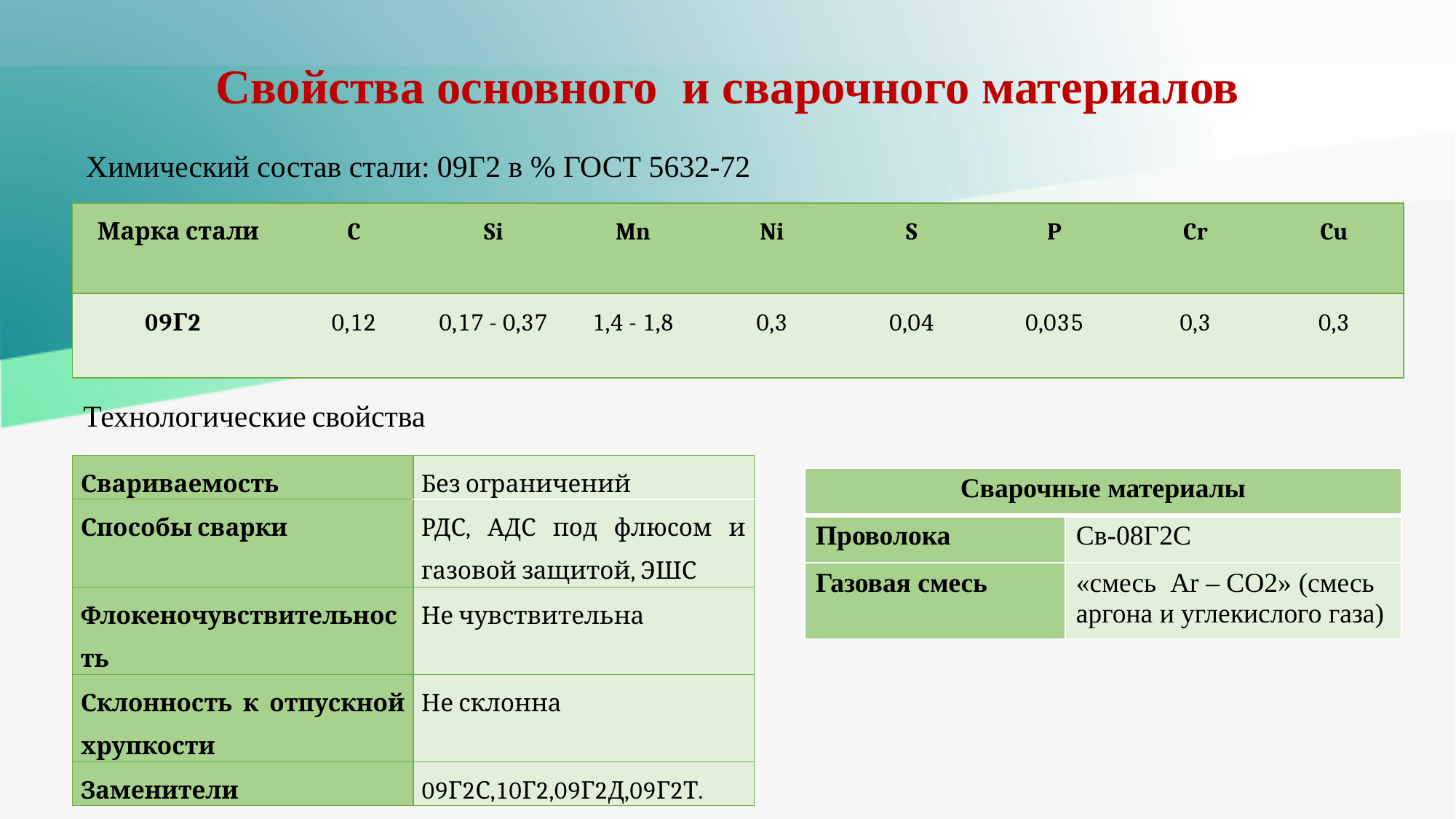

# Свойства основного  и сварочного материалов
Химический состав стали: 09Г2 в % ГОСТ 5632-72
| Марка стали | C | Si | Mn | Ni | S | P | Cr | Cu |
| --- | --- | --- | --- | --- | --- | --- | --- | --- |
| 09Г2 | 0,12 | 0,17 - 0,37 | 1,4 - 1,8 | 0,3 | 0,04 | 0,035 | 0,3 | 0,3 |
Технологические свойства
| Свариваемость | Без ограничений |
| --- | --- |
| Способы сварки | РДС, АДС под флюсом и газовой защитой, ЭШС |
| Флокеночувствительность | Не чувствительна |
| Склонность к отпускной хрупкости | Не склонна |
| Заменители | 09Г2С,10Г2,09Г2Д,09Г2Т. |
| Сварочные материалы |  |
| --- | --- |
| Проволока | Св-08Г2С |
| Газовая смесь | «смесь Ar – CO2» (смесь аргона и углекислого газа) |